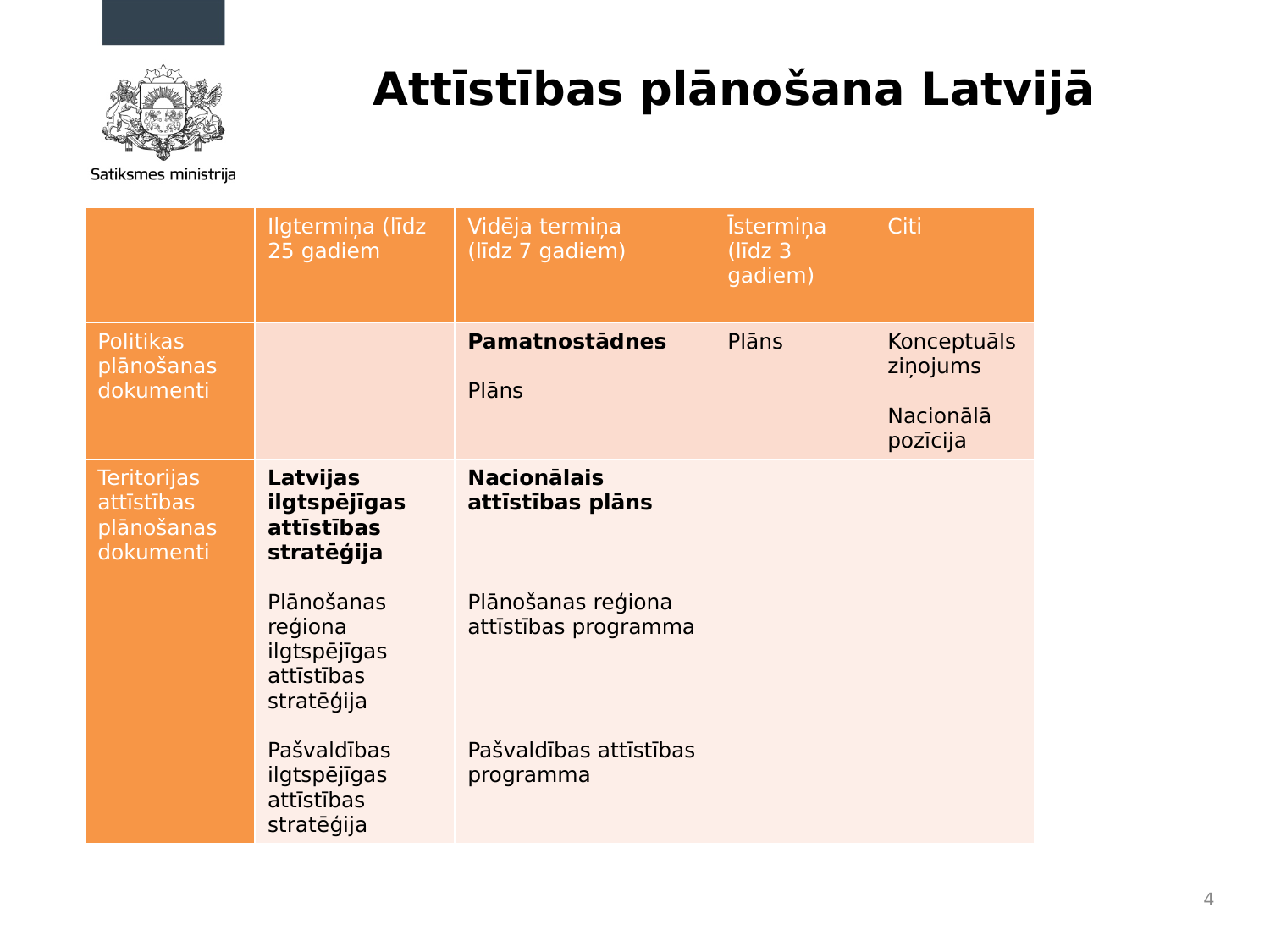

# Attīstības plānošana Latvijā
|  | Ilgtermiņa (līdz 25 gadiem | Vidēja termiņa (līdz 7 gadiem) | Īstermiņa (līdz 3 gadiem) | Citi |
| --- | --- | --- | --- | --- |
| Politikas plānošanas dokumenti |  | Pamatnostādnes Plāns | Plāns | Konceptuāls ziņojums Nacionālā pozīcija |
| Teritorijas attīstības plānošanas dokumenti | Latvijas ilgtspējīgas attīstības stratēģija Plānošanas reģiona ilgtspējīgas attīstības stratēģija Pašvaldības ilgtspējīgas attīstības stratēģija | Nacionālais attīstības plāns Plānošanas reģiona attīstības programma Pašvaldības attīstības programma |  |  |
4